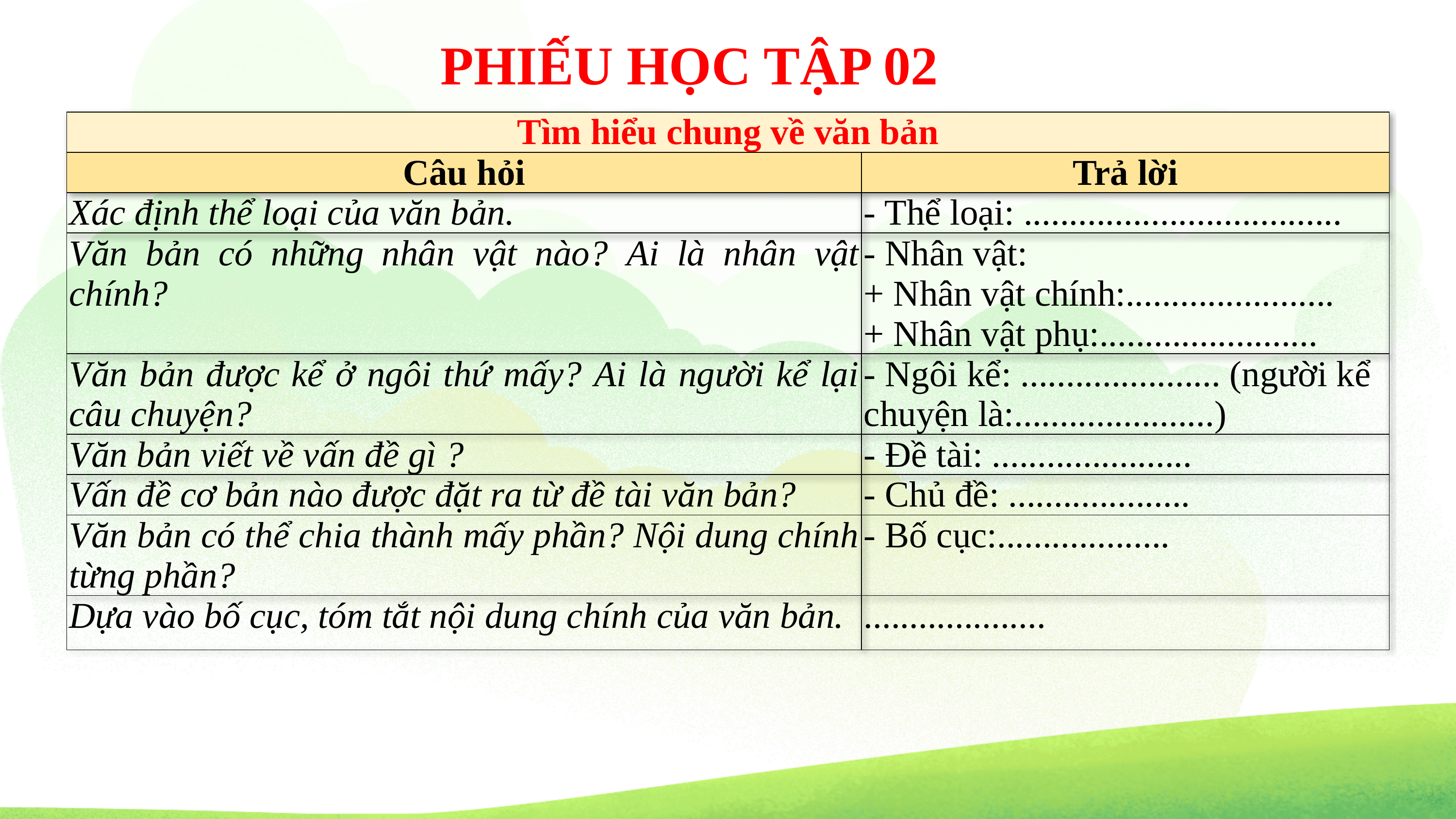

PHIẾU HỌC TẬP 02
| Tìm hiểu chung về văn bản |  |
| --- | --- |
| Câu hỏi | Trả lời |
| Xác định thể loại của văn bản. | - Thể loại: ................................... |
| Văn bản có những nhân vật nào? Ai là nhân vật chính? | - Nhân vật: + Nhân vật chính:....................... + Nhân vật phụ:........................ |
| Văn bản được kể ở ngôi thứ mấy? Ai là người kể lại câu chuyện? | - Ngôi kể: ...................... (người kể chuyện là:......................) |
| Văn bản viết về vấn đề gì ? | - Đề tài: ...................... |
| Vấn đề cơ bản nào được đặt ra từ đề tài văn bản? | - Chủ đề: .................... |
| Văn bản có thể chia thành mấy phần? Nội dung chính từng phần? | - Bố cục:................... |
| Dựa vào bố cục, tóm tắt nội dung chính của văn bản. | .................... |